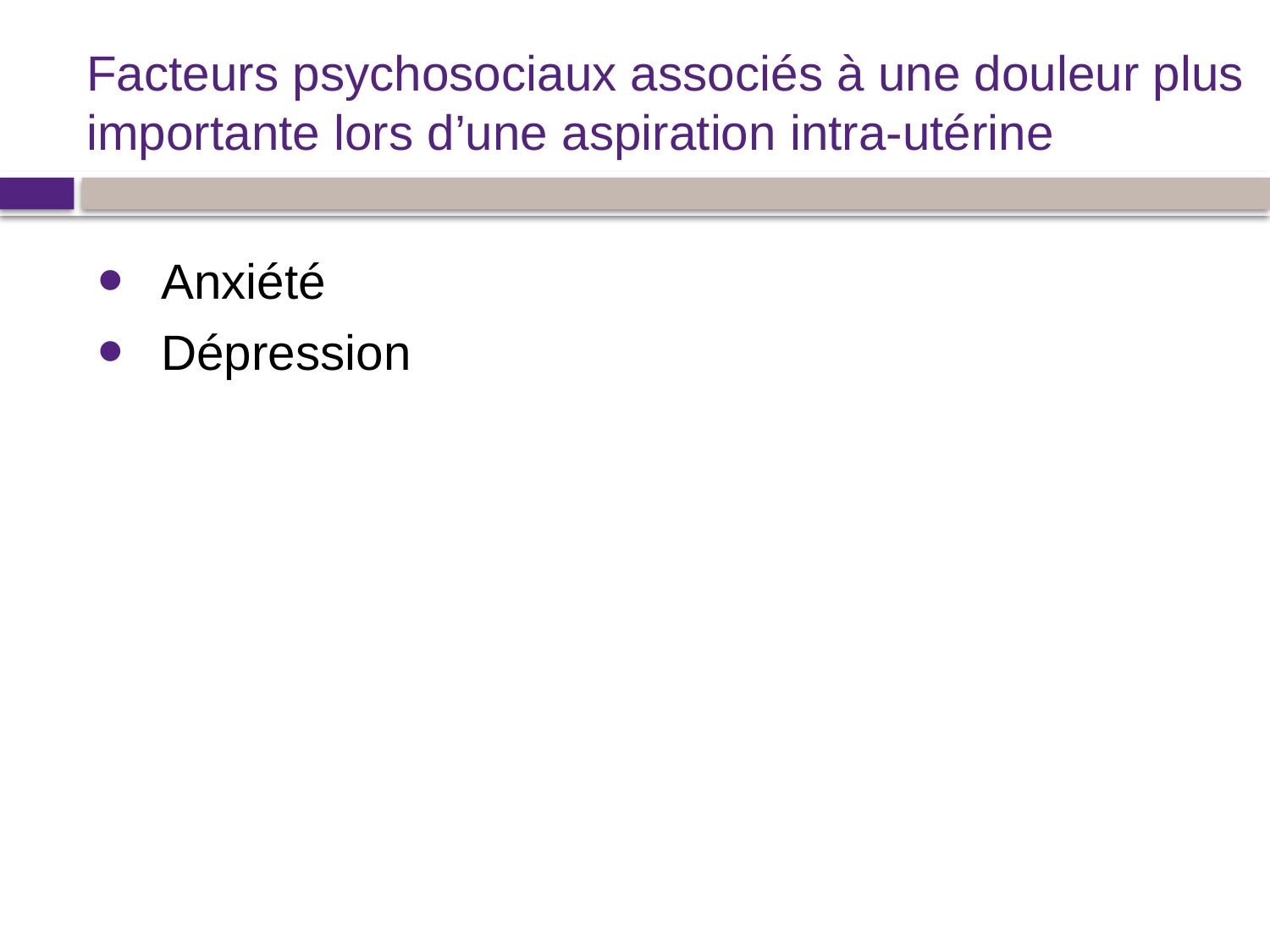

# Facteurs psychosociaux associés à une douleur plus importante lors d’une aspiration intra-utérine
Anxiété
Dépression